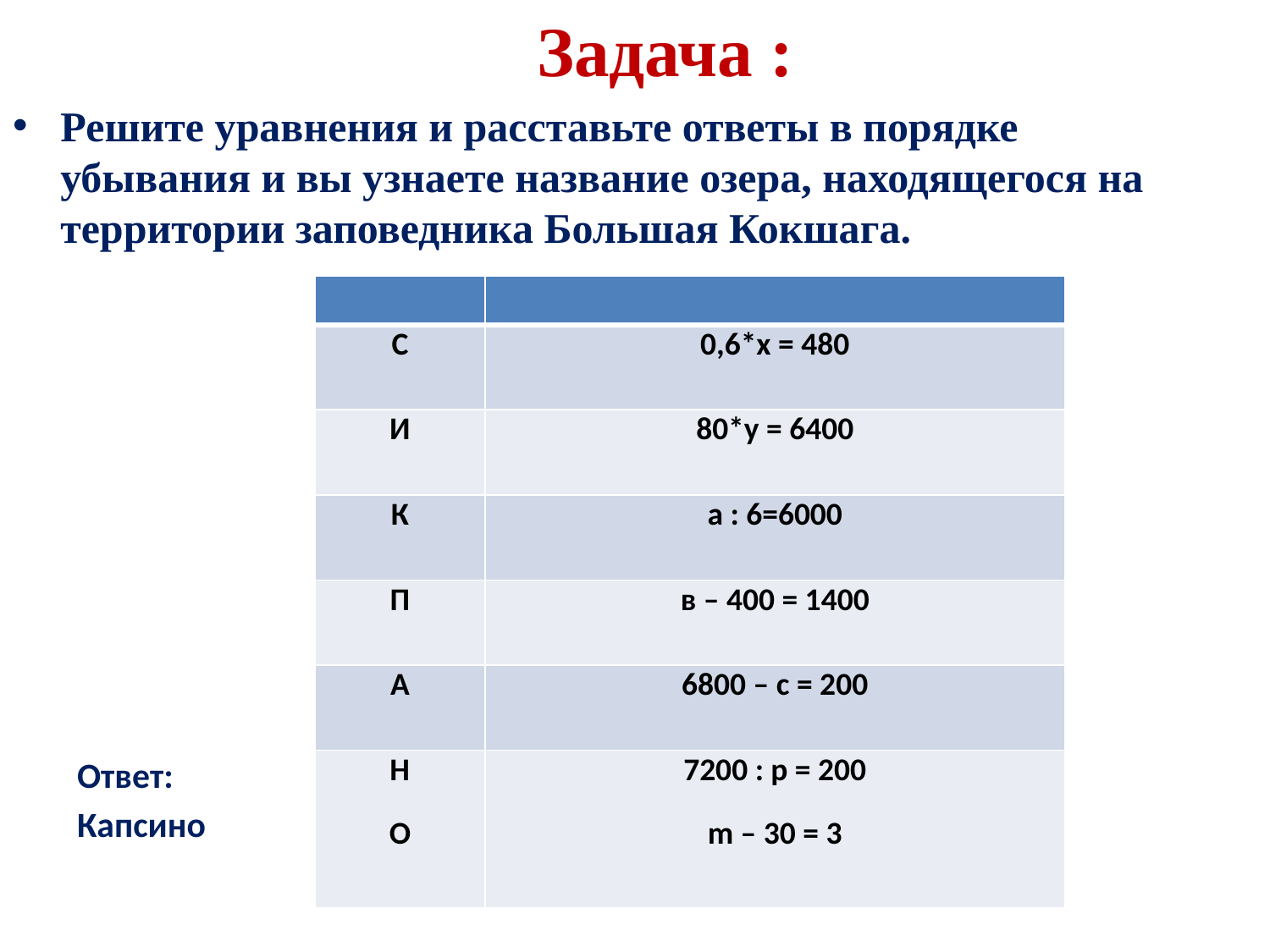

Задача :
Решите уравнения и расставьте ответы в порядке убывания и вы узнаете название озера, находящегося на территории заповедника Большая Кокшага.

        Ответ:
        Капсино
|  |  |
| --- | --- |
| С | 0,6\*х = 480 |
| И | 80\*у = 6400 |
| К | а : 6=6000 |
| П | в – 400 = 1400 |
| А | 6800 – с = 200 |
| Н О | 7200 : р = 200 m – 30 = 3 |